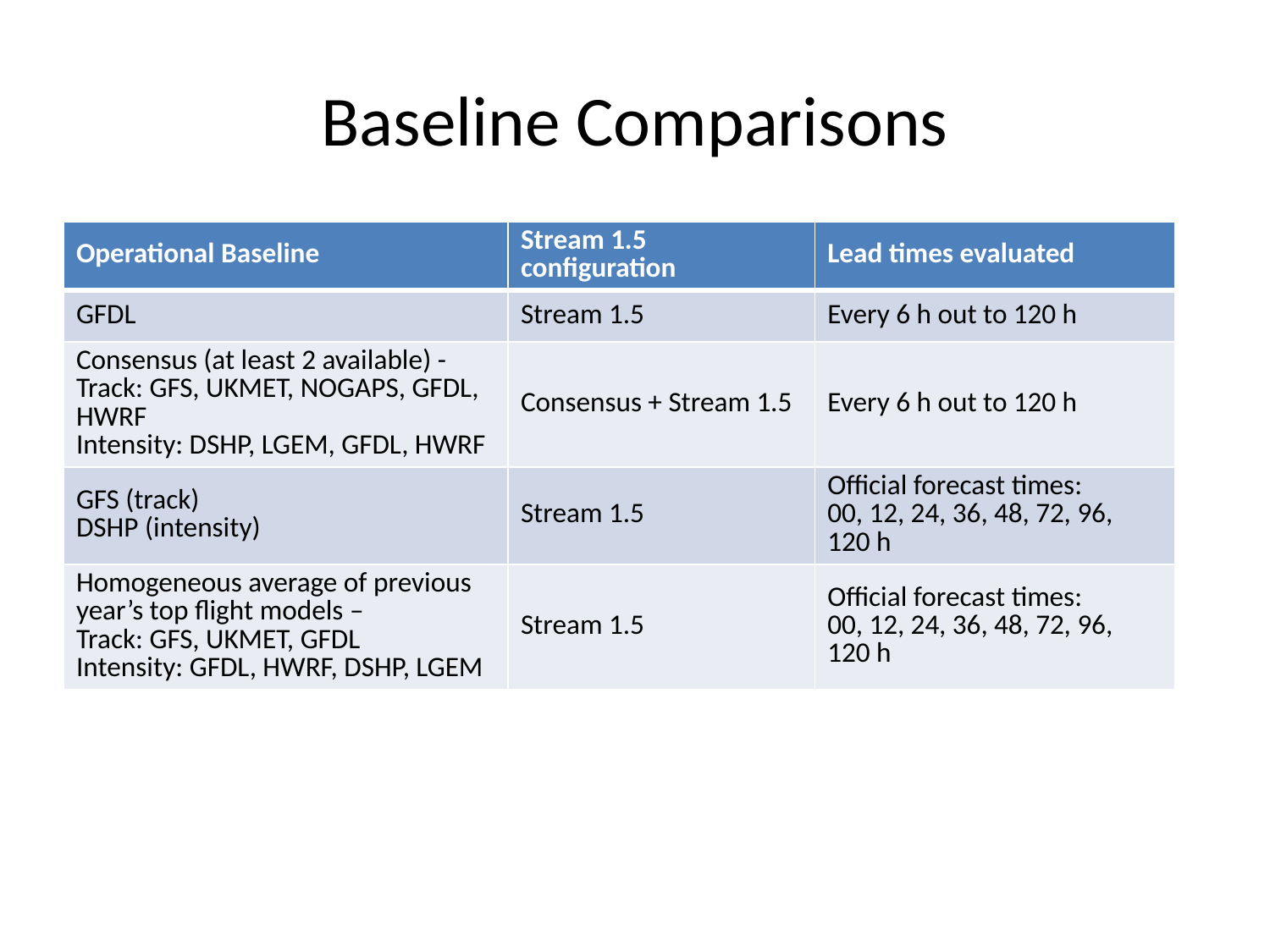

# Baseline Comparisons
| Operational Baseline | Stream 1.5 configuration | Lead times evaluated |
| --- | --- | --- |
| GFDL | Stream 1.5 | Every 6 h out to 120 h |
| Consensus (at least 2 available) - Track: GFS, UKMET, NOGAPS, GFDL, HWRF Intensity: DSHP, LGEM, GFDL, HWRF | Consensus + Stream 1.5 | Every 6 h out to 120 h |
| GFS (track) DSHP (intensity) | Stream 1.5 | Official forecast times: 00, 12, 24, 36, 48, 72, 96, 120 h |
| Homogeneous average of previous year’s top flight models – Track: GFS, UKMET, GFDL Intensity: GFDL, HWRF, DSHP, LGEM | Stream 1.5 | Official forecast times: 00, 12, 24, 36, 48, 72, 96, 120 h |